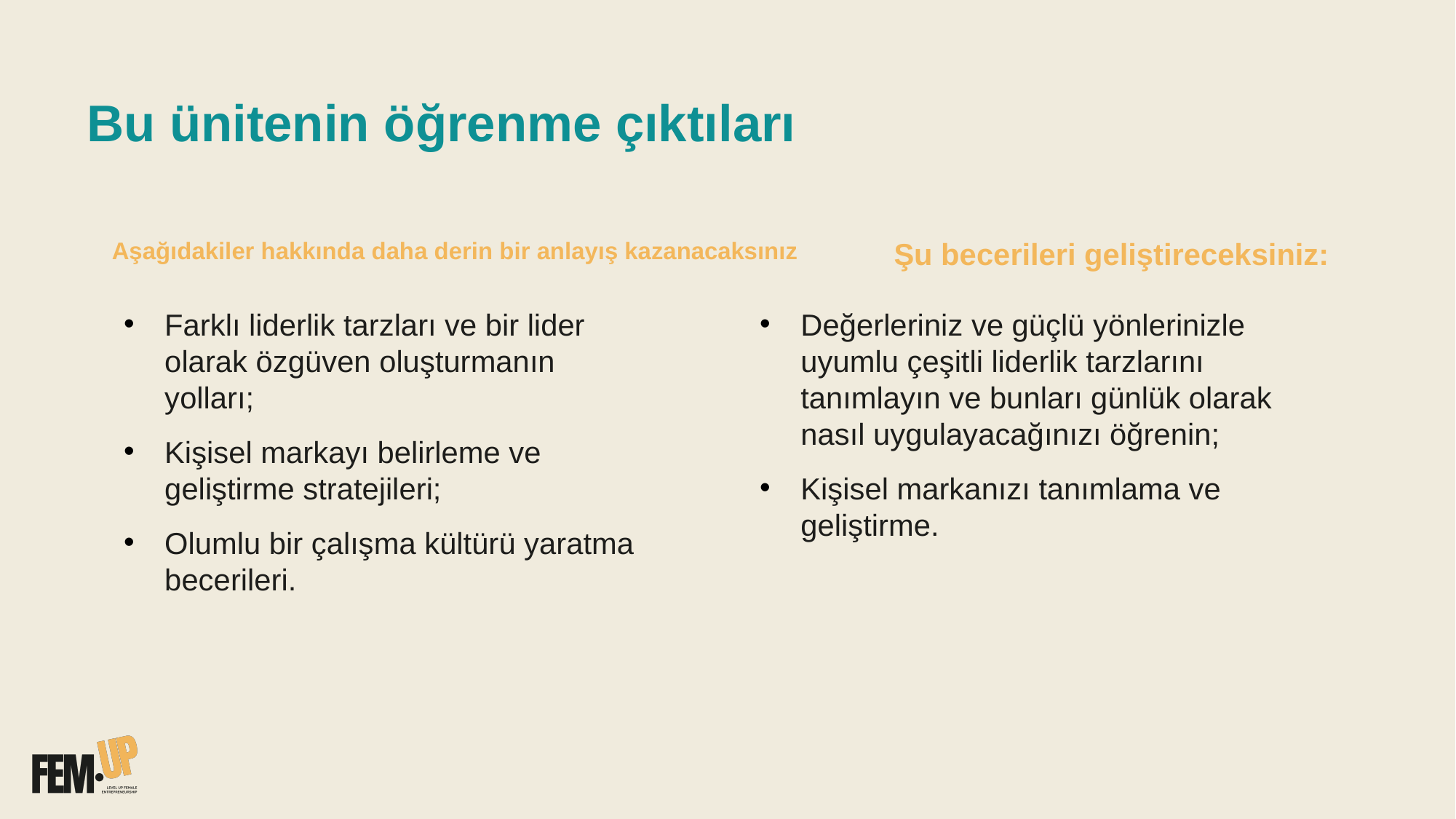

# Bu ünitenin öğrenme çıktıları
Aşağıdakiler hakkında daha derin bir anlayış kazanacaksınız
Şu becerileri geliştireceksiniz:
Farklı liderlik tarzları ve bir lider olarak özgüven oluşturmanın yolları;
Kişisel markayı belirleme ve geliştirme stratejileri;
Olumlu bir çalışma kültürü yaratma becerileri.
Değerleriniz ve güçlü yönlerinizle uyumlu çeşitli liderlik tarzlarını tanımlayın ve bunları günlük olarak nasıl uygulayacağınızı öğrenin;
Kişisel markanızı tanımlama ve geliştirme.